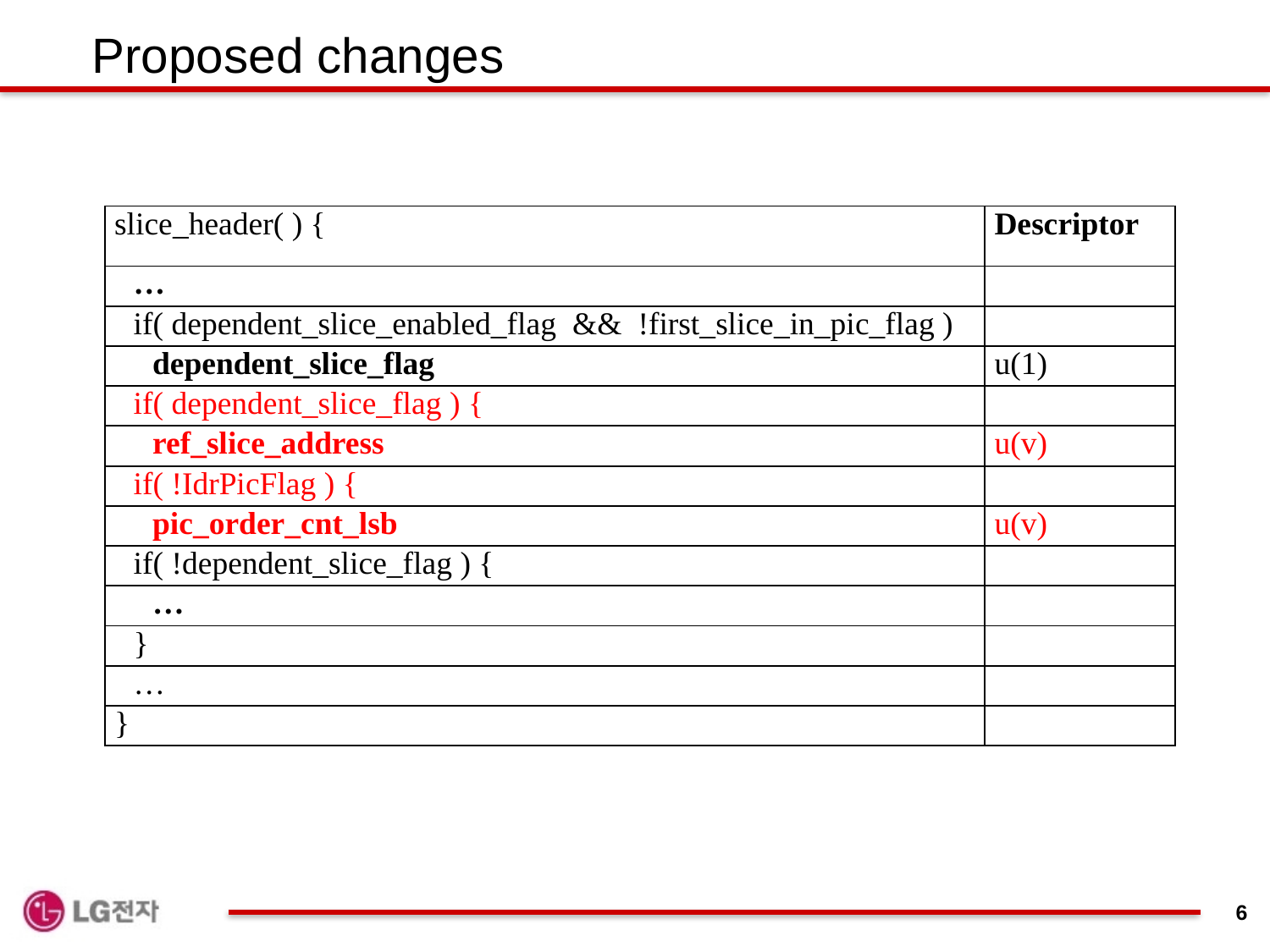

# Proposed changes
| slice\_header( ) { | Descriptor |
| --- | --- |
| … |  |
| if( dependent\_slice\_enabled\_flag && !first\_slice\_in\_pic\_flag ) |  |
| dependent\_slice\_flag | u(1) |
| if( dependent\_slice\_flag ) { |  |
| ref\_slice\_address | u(v) |
| if( !IdrPicFlag ) { |  |
| pic\_order\_cnt\_lsb | u(v) |
| if( !dependent\_slice\_flag ) { |  |
| … |  |
| } |  |
| … |  |
| } |  |
6